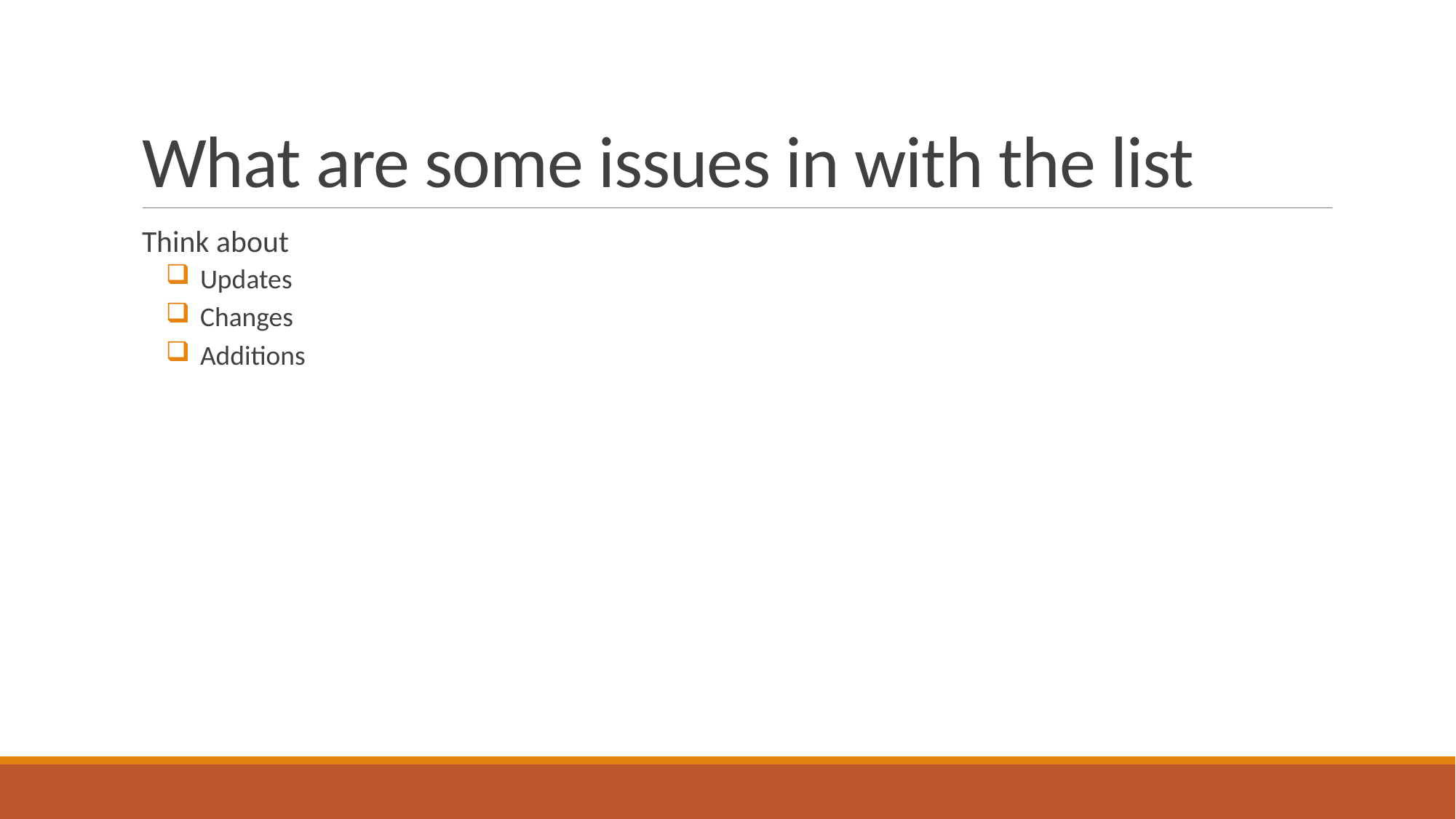

# What are some issues in with the list
Think about
Updates
Changes
Additions